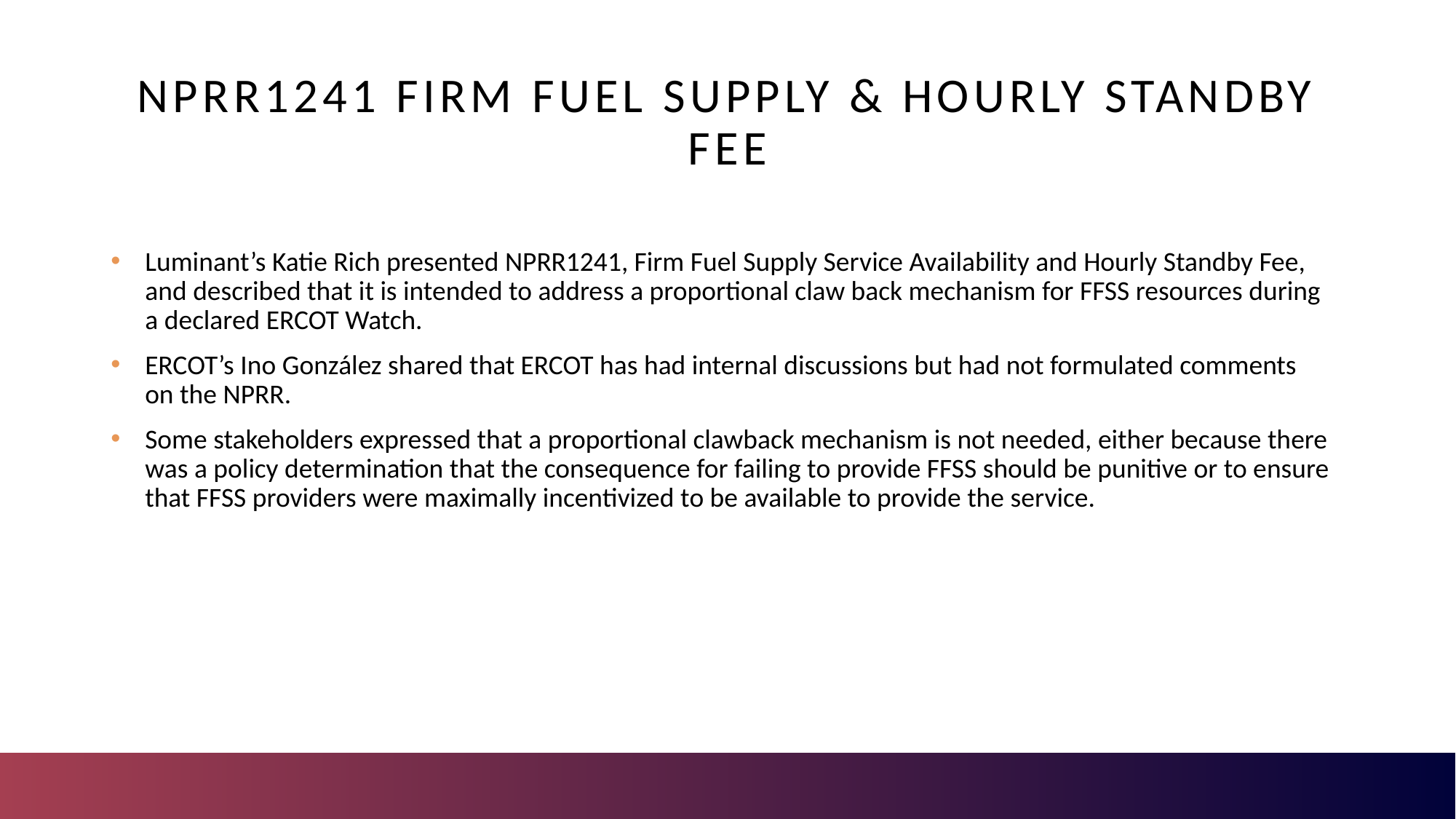

# NPRR1241 firm fuel supply & hourly standby fee
Luminant’s Katie Rich presented NPRR1241, Firm Fuel Supply Service Availability and Hourly Standby Fee, and described that it is intended to address a proportional claw back mechanism for FFSS resources during a declared ERCOT Watch.
ERCOT’s Ino González shared that ERCOT has had internal discussions but had not formulated comments on the NPRR.
Some stakeholders expressed that a proportional clawback mechanism is not needed, either because there was a policy determination that the consequence for failing to provide FFSS should be punitive or to ensure that FFSS providers were maximally incentivized to be available to provide the service.